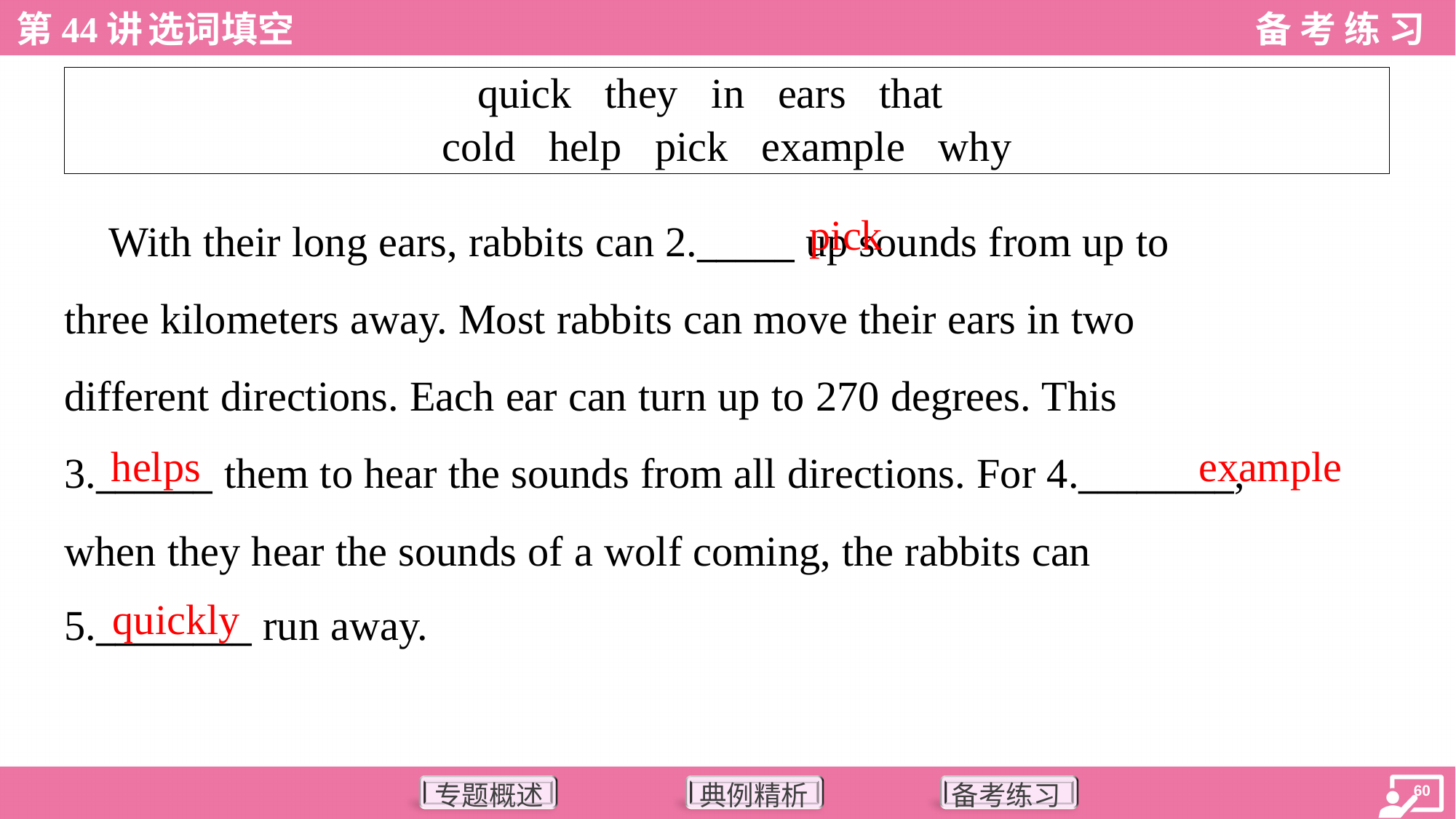

| quick they in ears that cold help pick example why |
| --- |
pick
    With their long ears, rabbits can 2._____ up sounds from up to
three kilometers away. Most rabbits can move their ears in two
different directions. Each ear can turn up to 270 degrees. This
3.______ them to hear the sounds from all directions. For 4.________,
when they hear the sounds of a wolf coming, the rabbits can
5.________ run away.
helps
example
quickly